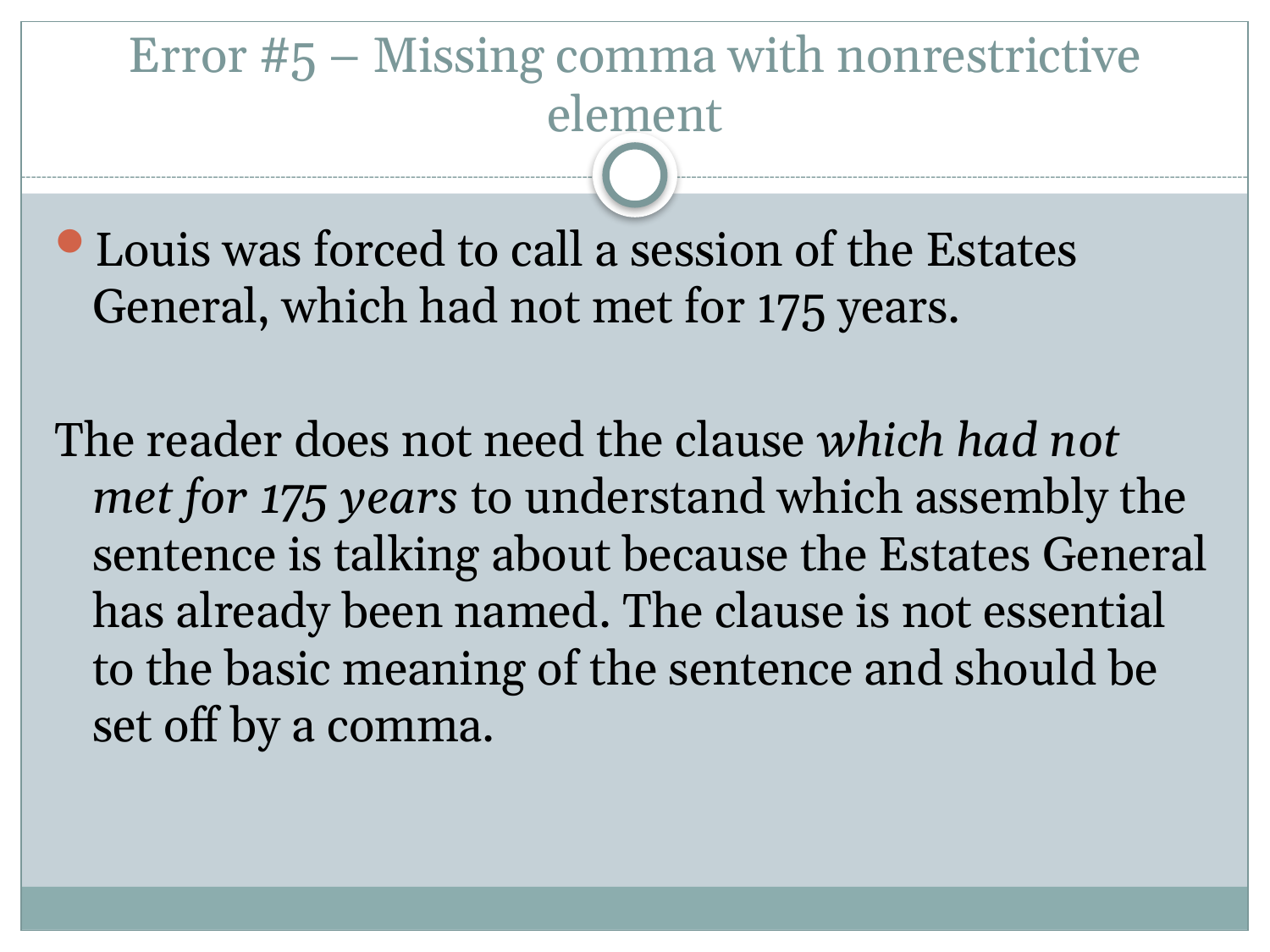

# Error #5 – Missing comma with nonrestrictive element
Louis was forced to call a session of the Estates General, which had not met for 175 years.

The reader does not need the clause which had not met for 175 years to understand which assembly the sentence is talking about because the Estates General has already been named. The clause is not essential to the basic meaning of the sentence and should be set off by a comma.